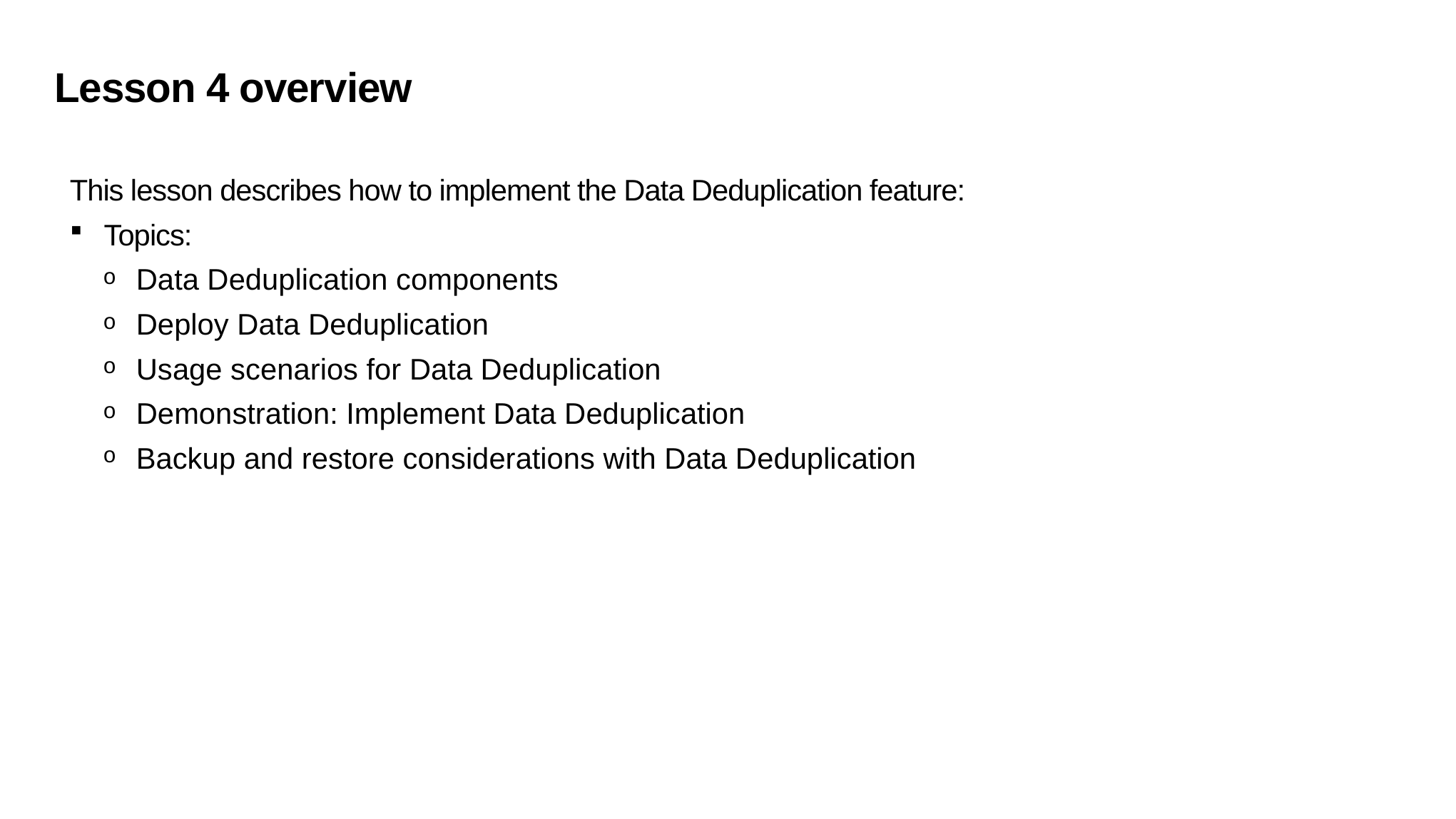

# Lesson 4 overview
This lesson describes how to implement the Data Deduplication feature:
Topics:
Data Deduplication components
Deploy Data Deduplication
Usage scenarios for Data Deduplication
Demonstration: Implement Data Deduplication
Backup and restore considerations with Data Deduplication